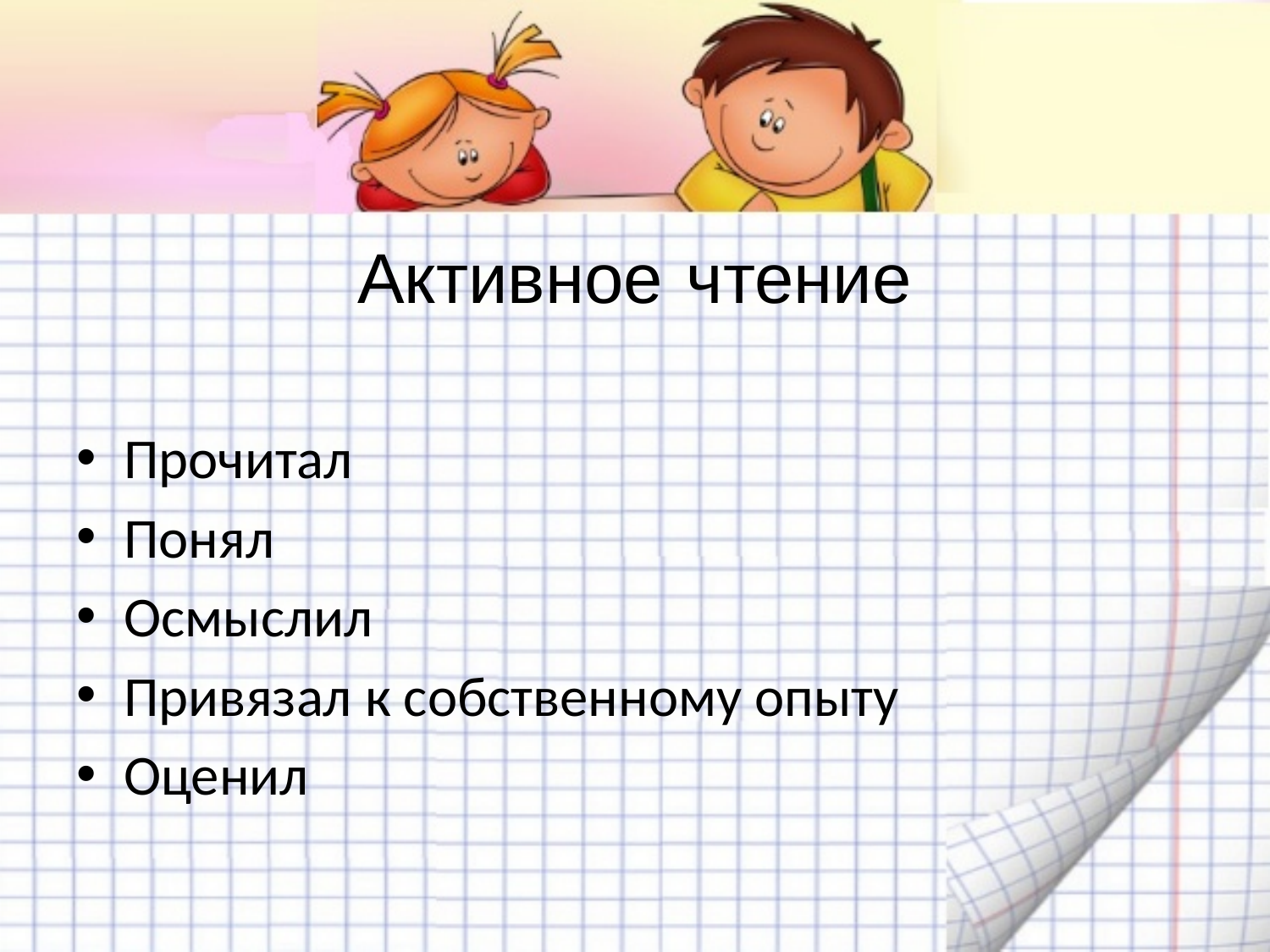

# Активное чтение
Прочитал
Понял
Осмыслил
Привязал к собственному опыту
Оценил